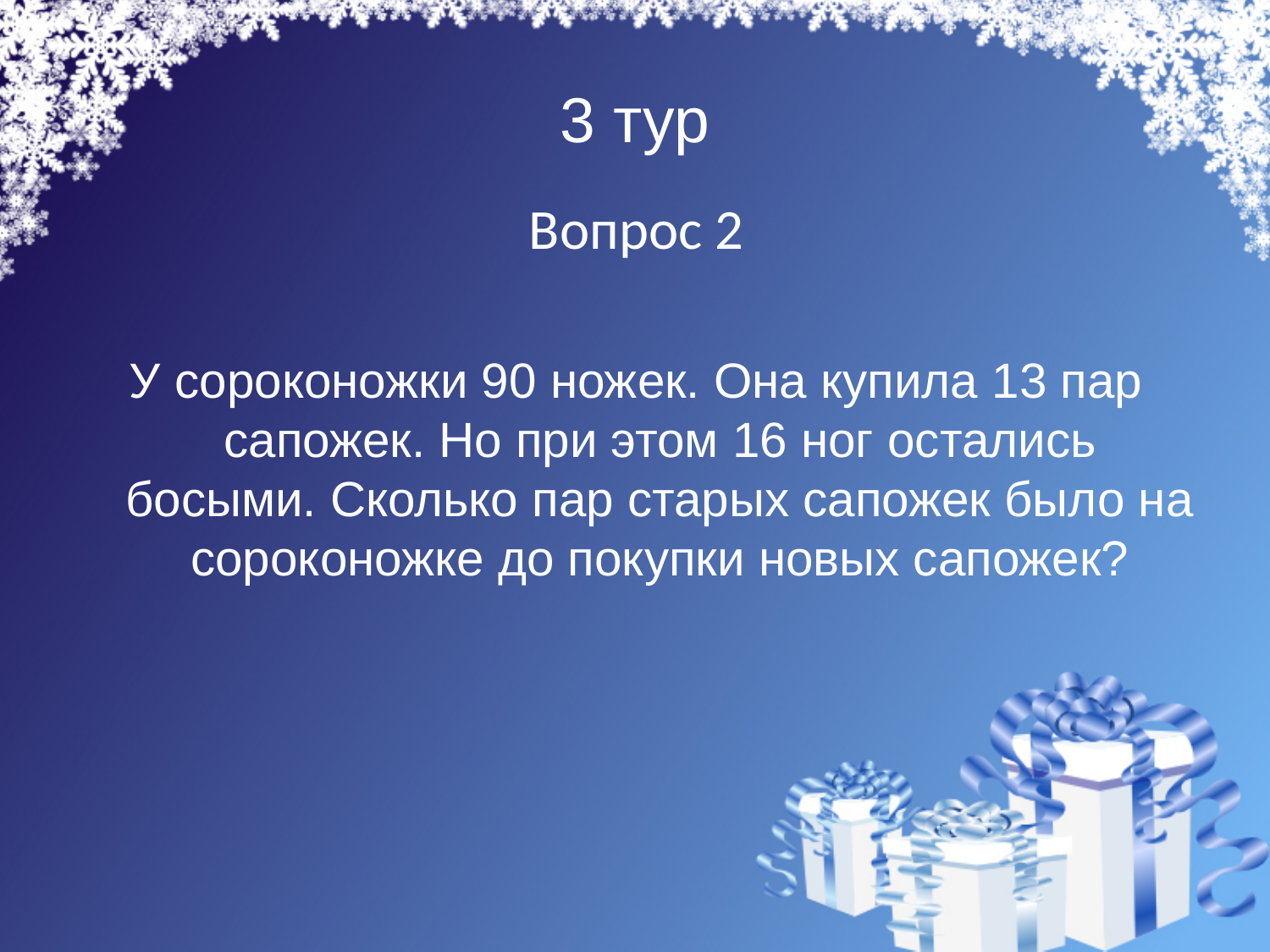

# 3 тур
Вопрос 2

У сороконожки 90 ножек. Она купила 13 пар сапожек. Но при этом 16 ног остались босыми. Сколько пар старых сапожек было на сороконожке до покупки новых сапожек?